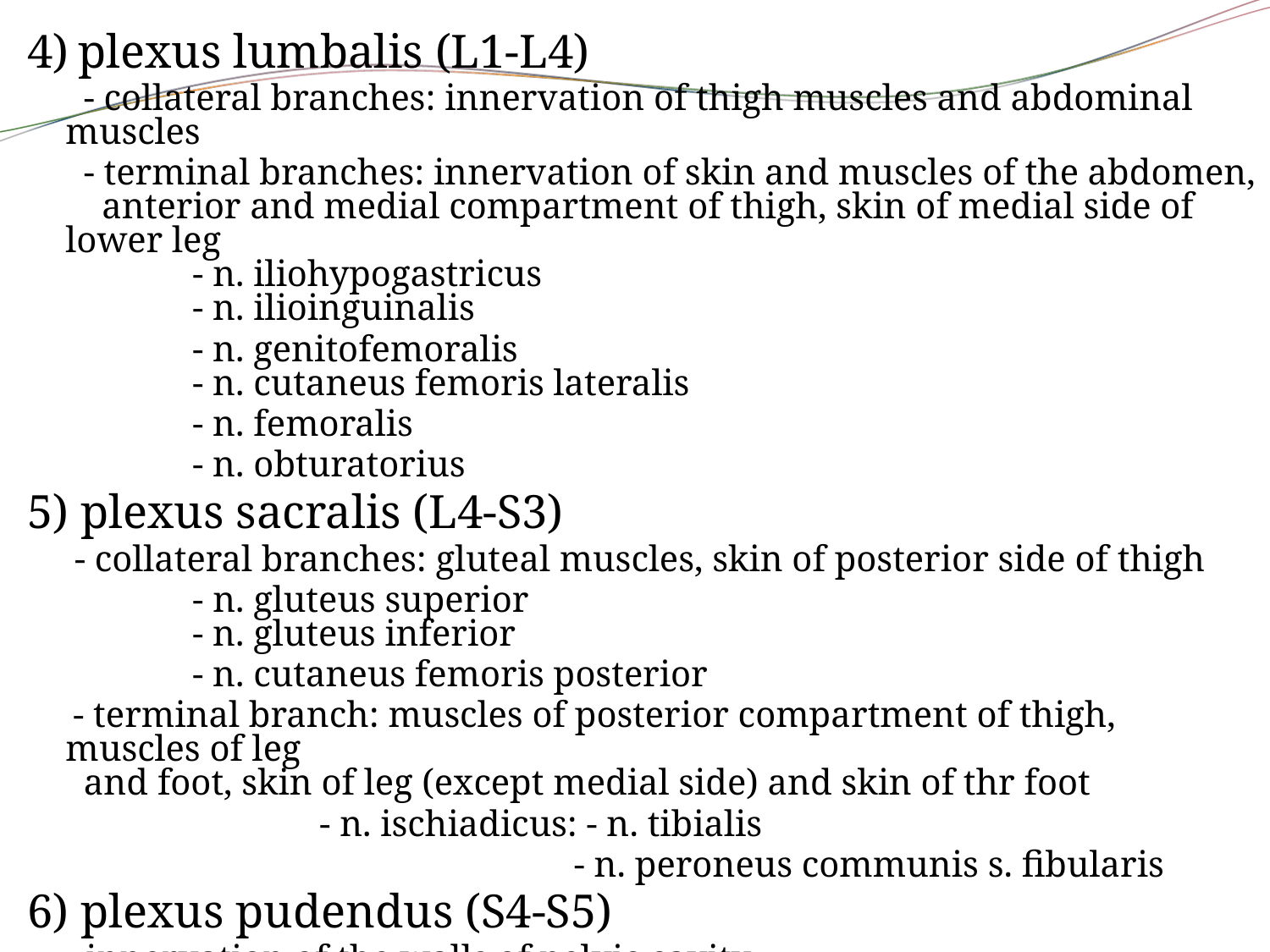

4) plexus lumbalis (L1-L4)
	  - collateral branches: innervation of thigh muscles and abdominal muscles
	  - terminal branches: innervation of skin and muscles of the abdomen,
    anterior and medial compartment of thigh, skin of medial side of lower leg
	- n. iliohypogastricus
	- n. ilioinguinalis
		- n. genitofemoralis
	- n. cutaneus femoris lateralis
		- n. femoralis
		- n. obturatorius
5) plexus sacralis (L4-S3)
	 - collateral branches: gluteal muscles, skin of posterior side of thigh
		- n. gluteus superior
	- n. gluteus inferior
		- n. cutaneus femoris posterior
     - terminal branch: muscles of posterior compartment of thigh, muscles of leg
  and foot, skin of leg (except medial side) and skin of thr foot
	   		- n. ischiadicus: - n. tibialis
				              - n. peroneus communis s. fibularis
6) plexus pudendus (S4-S5)
	- innervation of the walls of pelvic cavity